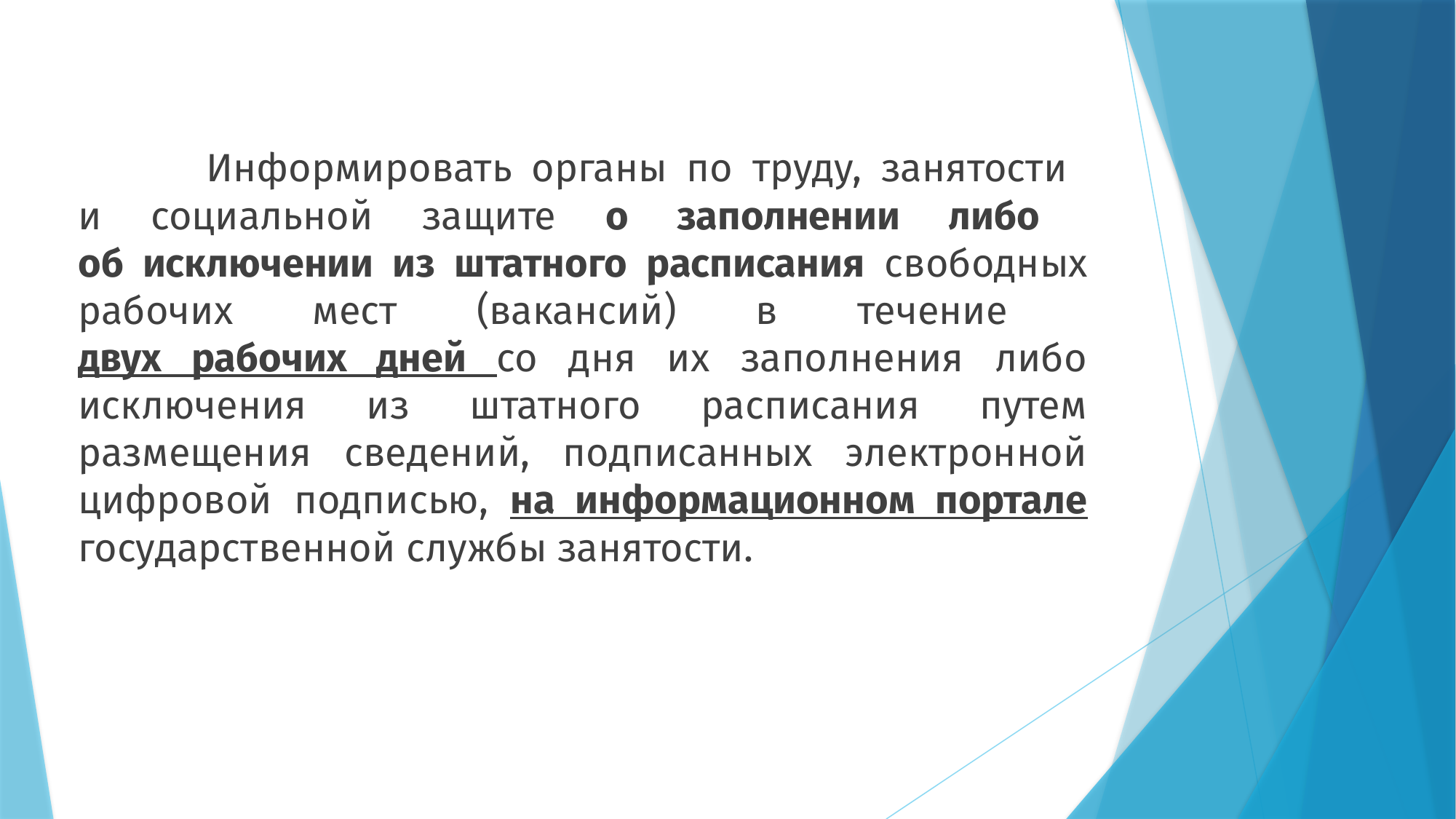

Информировать органы по труду, занятости
и социальной защите о заполнении либо
об исключении из штатного расписания свободных рабочих мест (вакансий) в течение
двух рабочих дней со дня их заполнения либо исключения из штатного расписания путем размещения сведений, подписанных электронной цифровой подписью, на информационном портале государственной службы занятости.